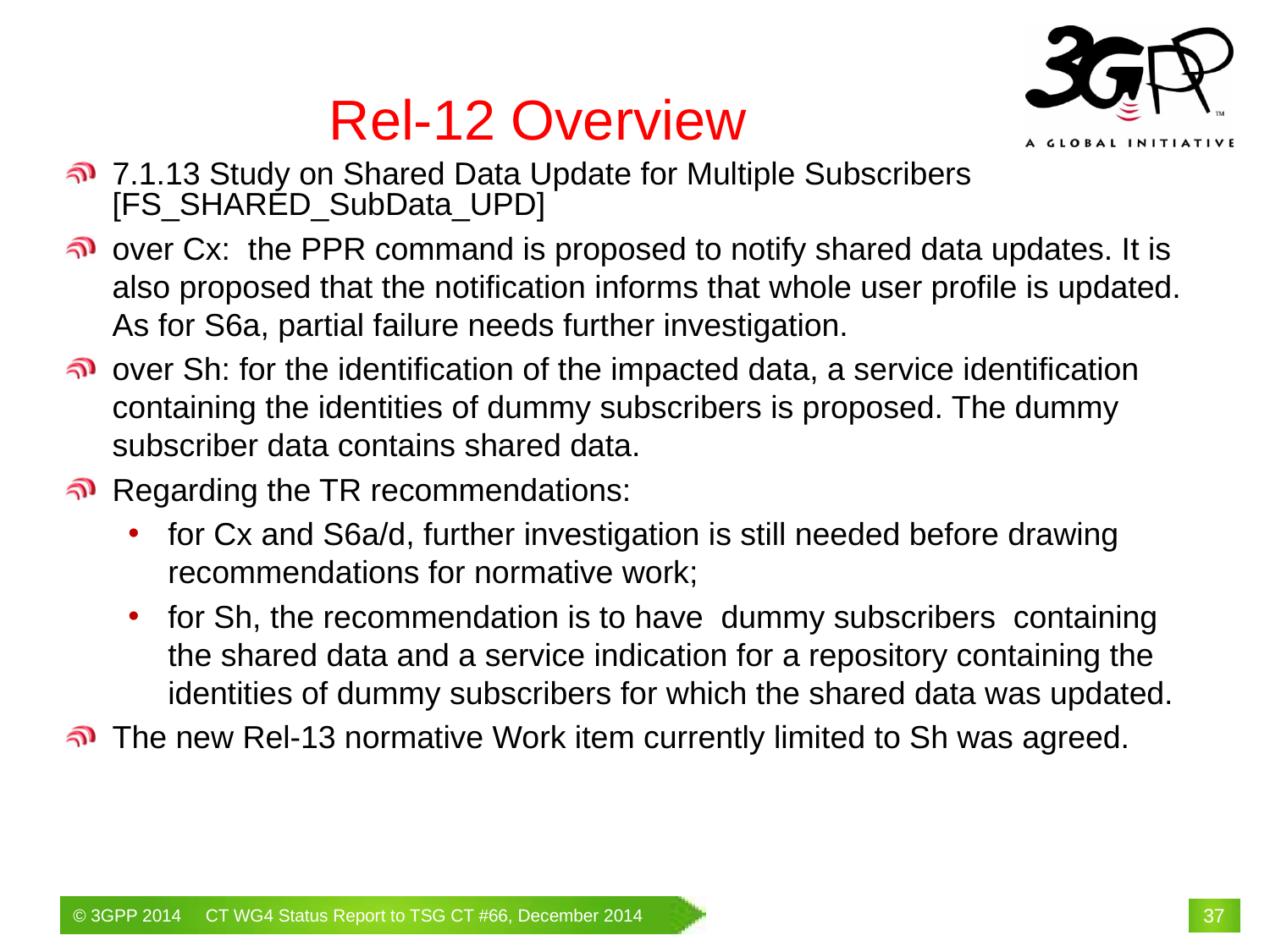

# Rel-12 Overview
7.1.13 Study on Shared Data Update for Multiple Subscribers [FS_SHARED_SubData_UPD]
over Cx:  the PPR command is proposed to notify shared data updates. It is also proposed that the notification informs that whole user profile is updated. As for S6a, partial failure needs further investigation.
over Sh: for the identification of the impacted data, a service identification containing the identities of dummy subscribers is proposed. The dummy subscriber data contains shared data.
Regarding the TR recommendations:
for Cx and S6a/d, further investigation is still needed before drawing recommendations for normative work;
for Sh, the recommendation is to have  dummy subscribers  containing  the shared data and a service indication for a repository containing the identities of dummy subscribers for which the shared data was updated.
The new Rel-13 normative Work item currently limited to Sh was agreed.